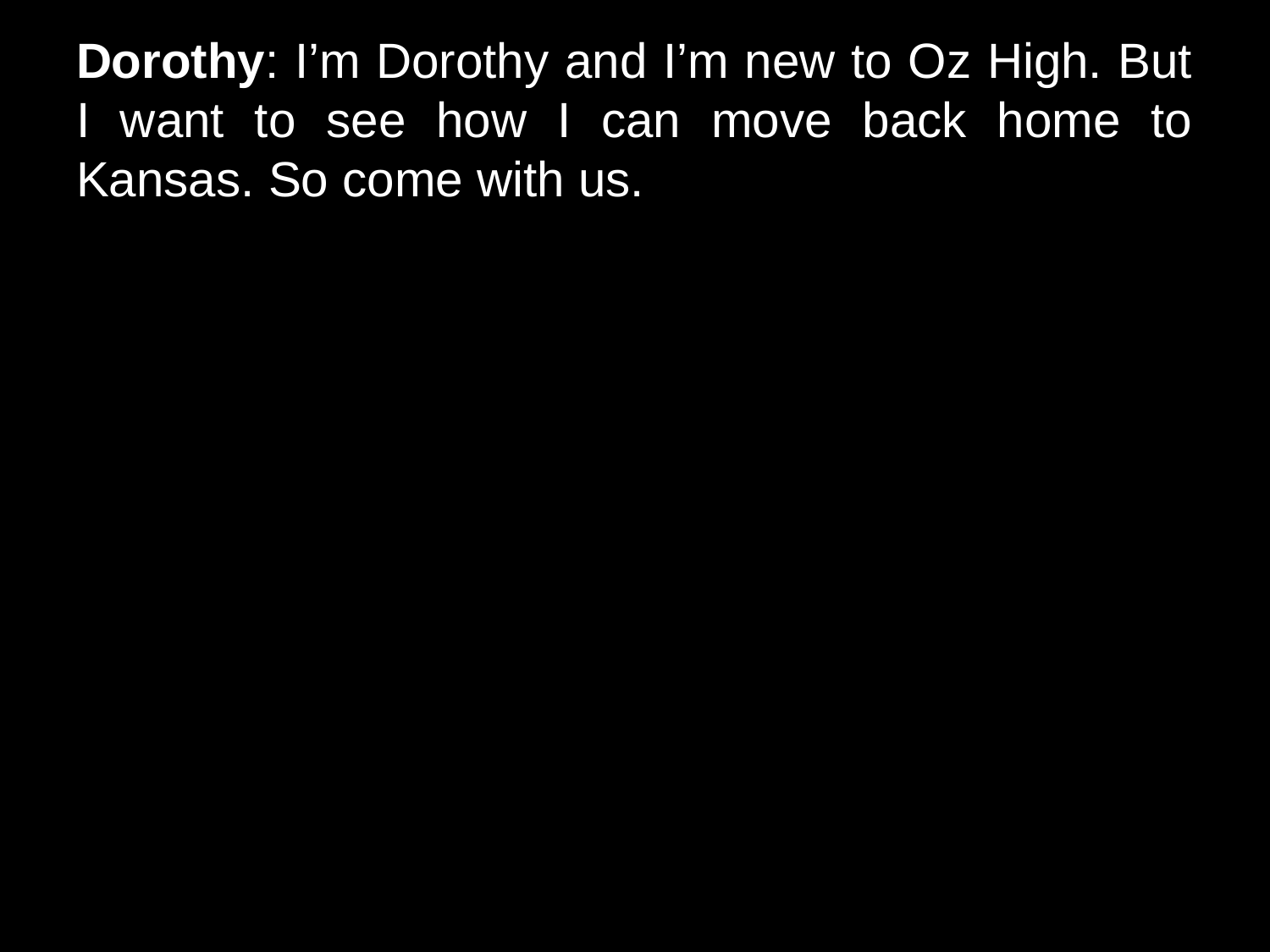

# Dorothy: I’m Dorothy and I’m new to Oz High. But I want to see how I can move back home to Kansas. So come with us.